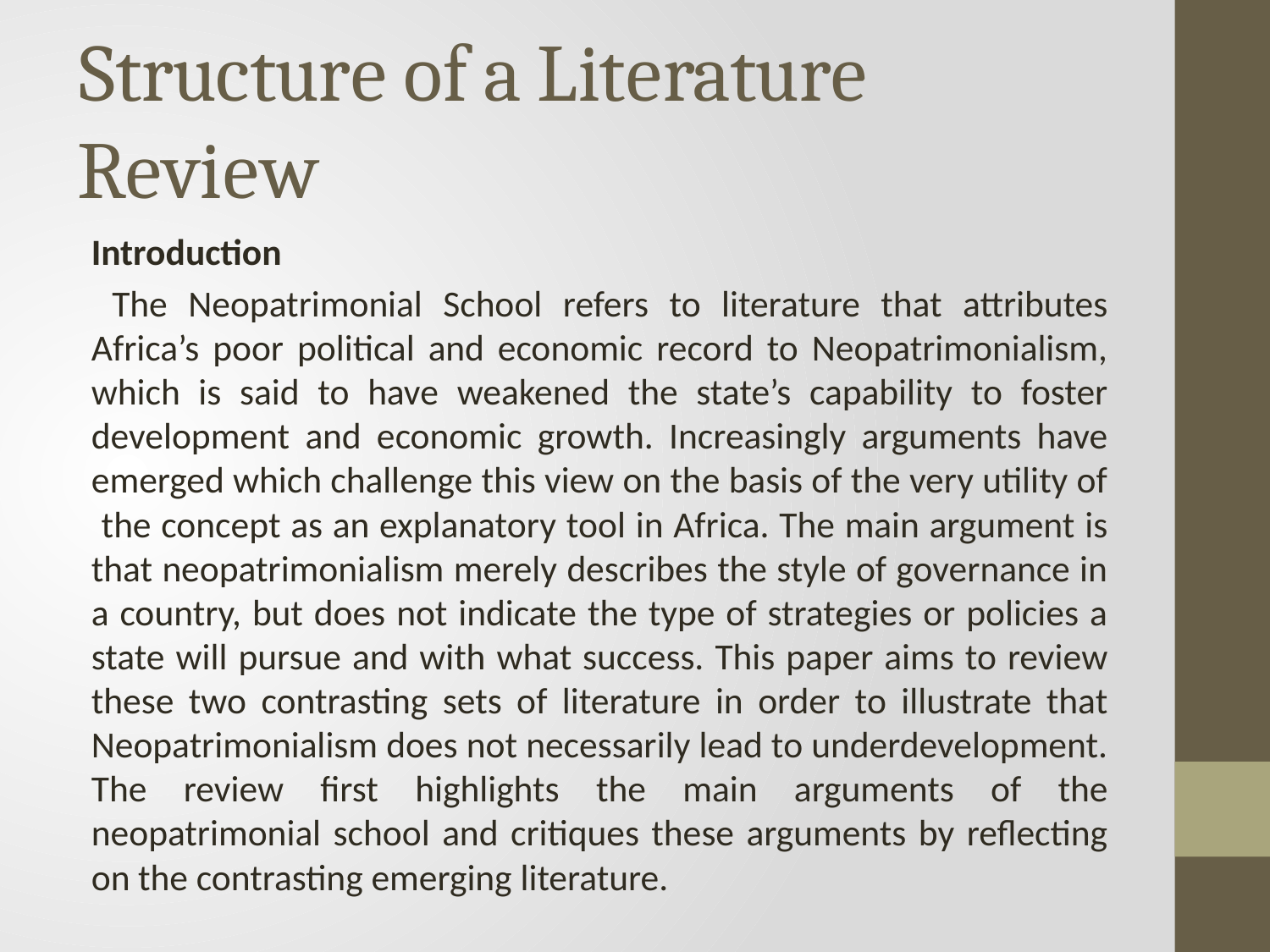

# Structure of a Literature Review
Introduction
 The Neopatrimonial School refers to literature that attributes Africa’s poor political and economic record to Neopatrimonialism, which is said to have weakened the state’s capability to foster development and economic growth. Increasingly arguments have emerged which challenge this view on the basis of the very utility of  the concept as an explanatory tool in Africa. The main argument is that neopatrimonialism merely describes the style of governance in a country, but does not indicate the type of strategies or policies a state will pursue and with what success. This paper aims to review these two contrasting sets of literature in order to illustrate that Neopatrimonialism does not necessarily lead to underdevelopment. The review first highlights the main arguments of the neopatrimonial school and critiques these arguments by reflecting on the contrasting emerging literature.